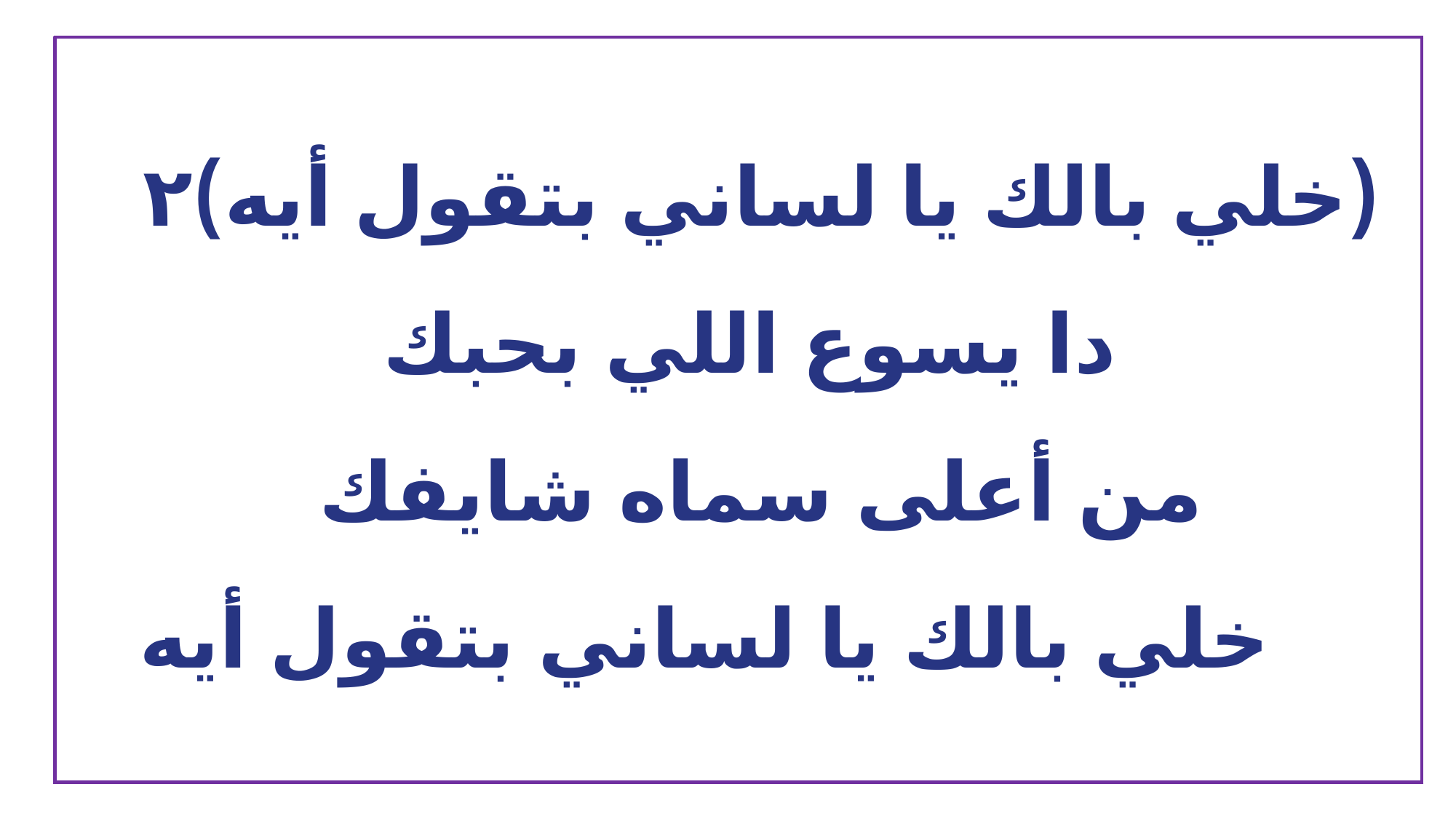

(خلي بالك يا لساني بتقول أيه)٢
دا يسوع اللي بحبك
من أعلى سماه شايفك
    خلي بالك يا لساني بتقول أيه